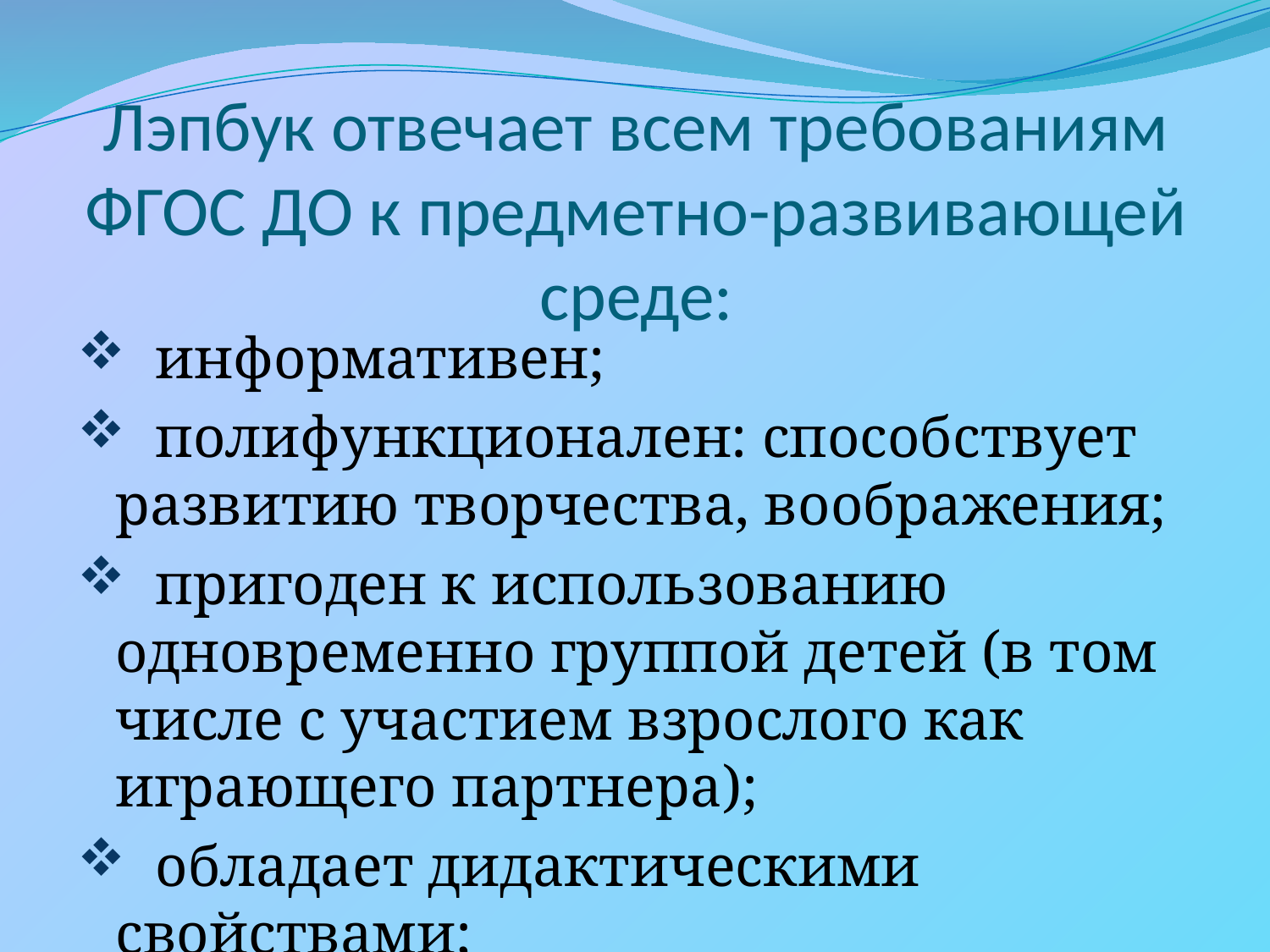

# Лэпбук отвечает всем требованиям ФГОС ДО к предметно-развивающей среде:
  информативен;
  полифункционален: способствует развитию творчества, воображения;
  пригоден к использованию одновременно группой детей (в том числе с участием взрослого как играющего партнера);
  обладает дидактическими свойствами;